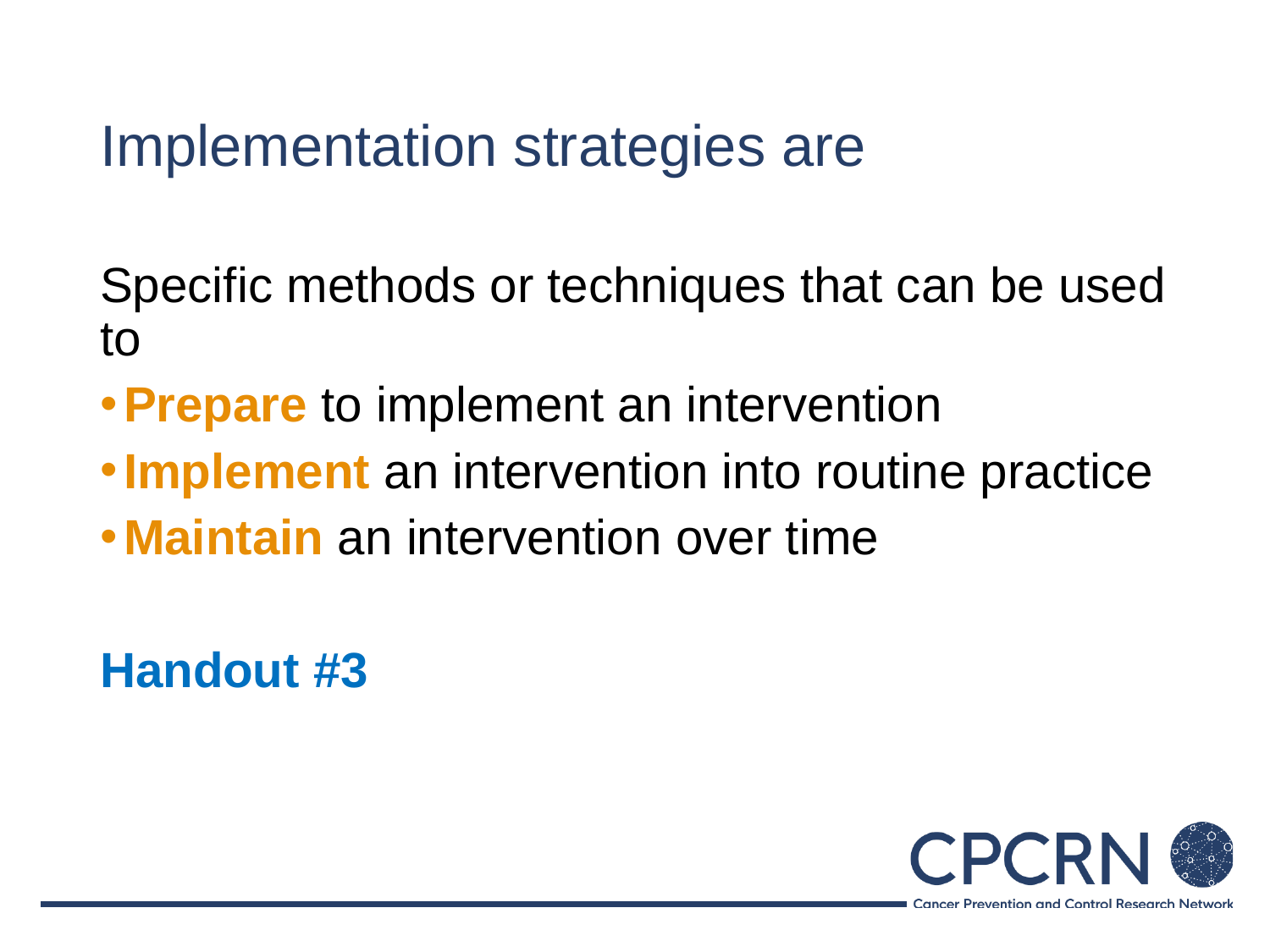

# Implementation strategies are
Specific methods or techniques that can be used to
Prepare to implement an intervention
Implement an intervention into routine practice
Maintain an intervention over time

Handout #3